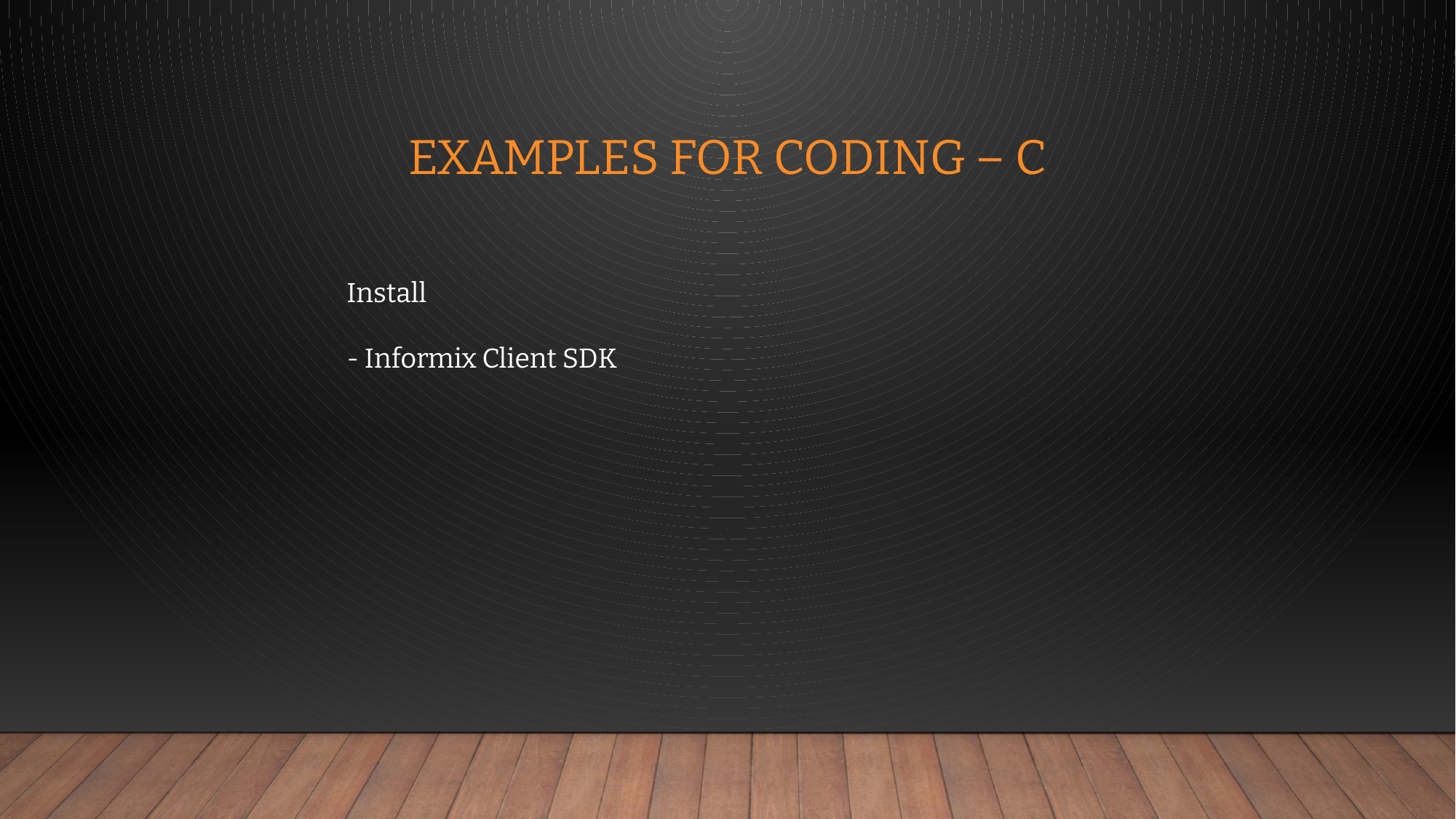

# EXAMPLES FOR CODING – C

Install

- Informix Client SDK